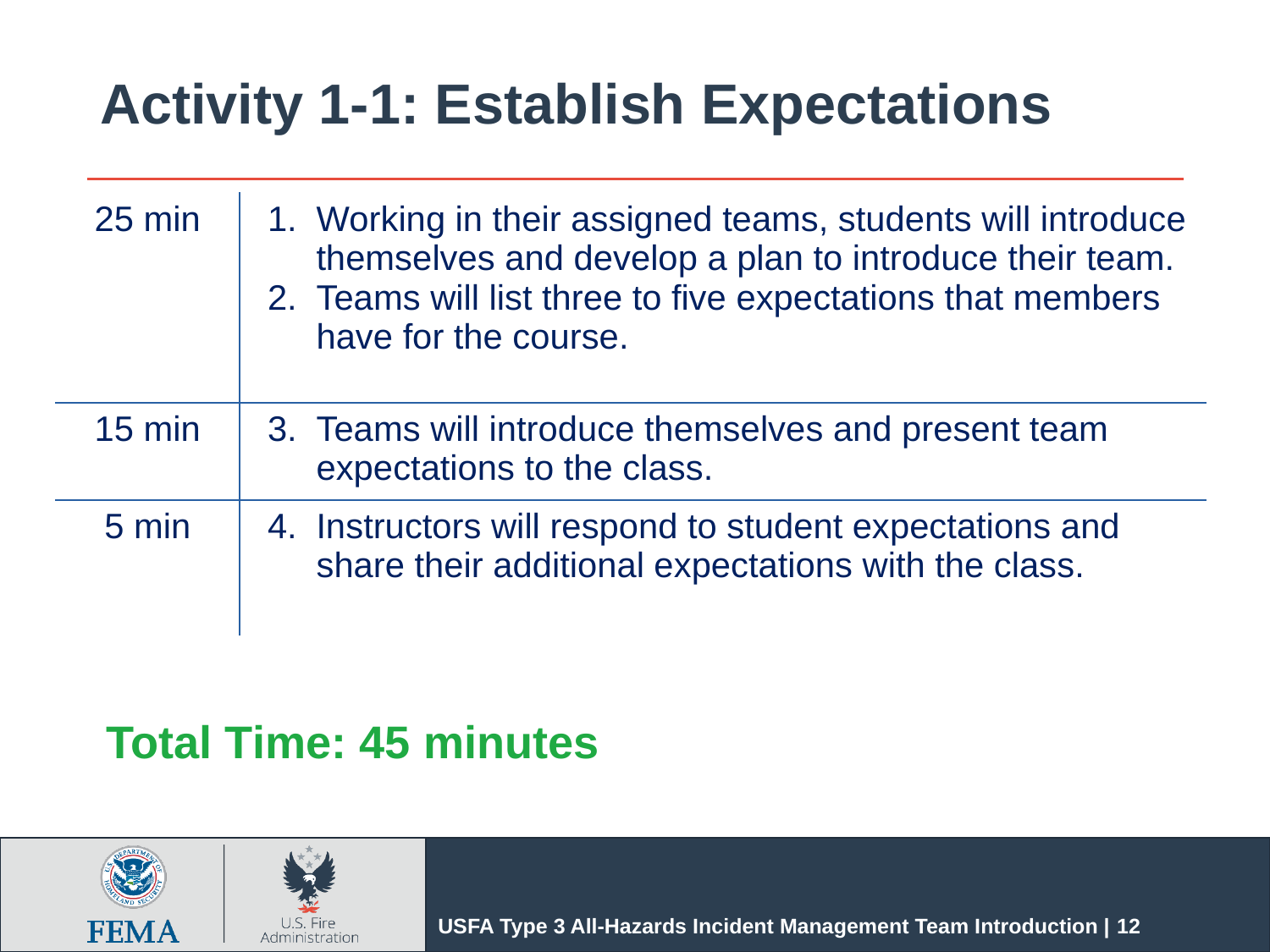

# Activity 1-1: Establish Expectations
| 25 min | Working in their assigned teams, students will introduce themselves and develop a plan to introduce their team. Teams will list three to five expectations that members have for the course. |
| --- | --- |
| 15 min | Teams will introduce themselves and present team expectations to the class. |
| 5 min | Instructors will respond to student expectations and share their additional expectations with the class. |
Total Time: 45 minutes
USFA Type 3 All-Hazards Incident Management Team Introduction | 12